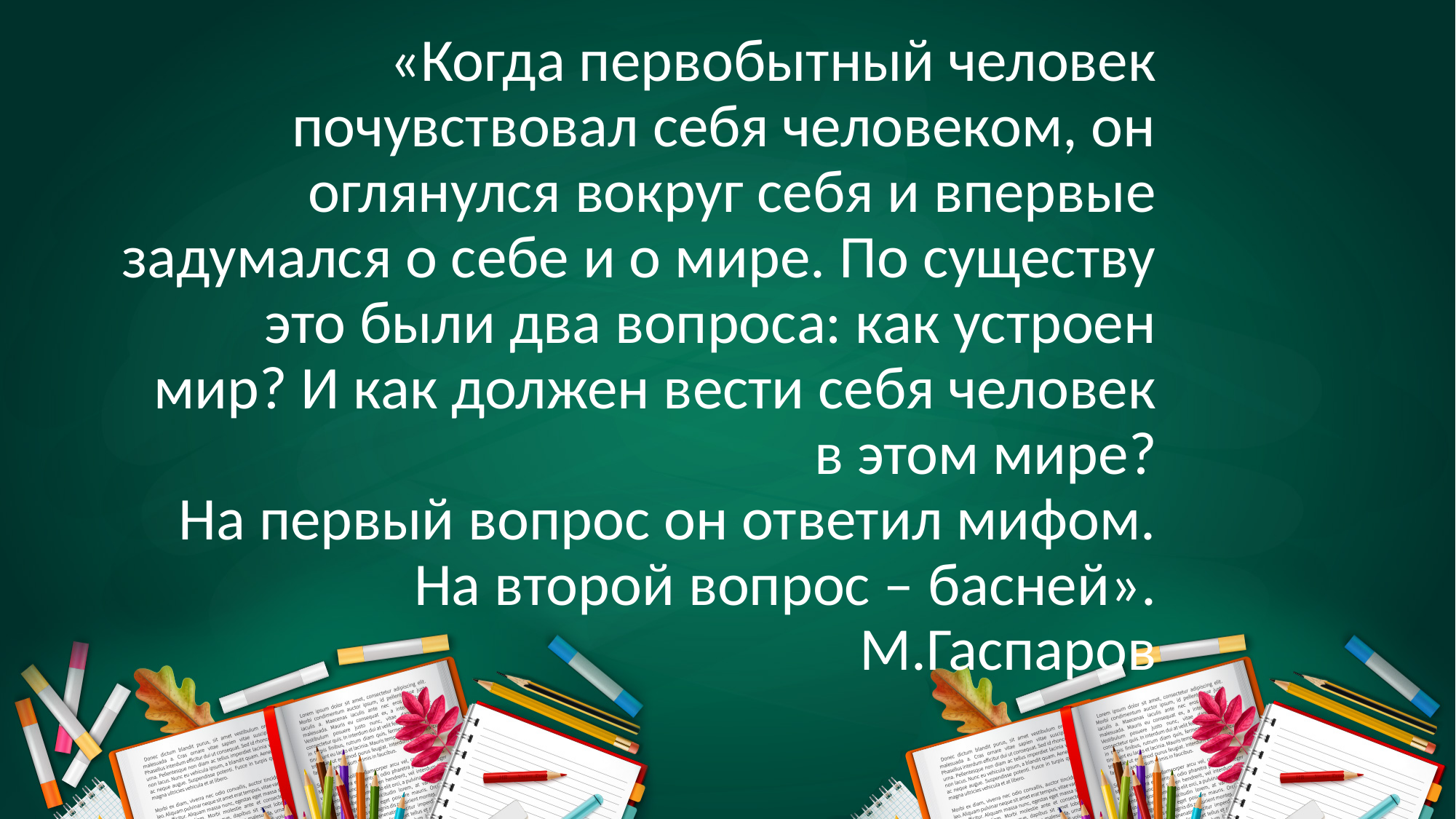

«Когда первобытный человек почувствовал себя человеком, он оглянулся вокруг себя и впервые задумался о себе и о мире. По существу это были два вопроса: как устроен мир? И как должен вести себя человек в этом мире?
На первый вопрос он ответил мифом. На второй вопрос – басней». М.Гаспаров